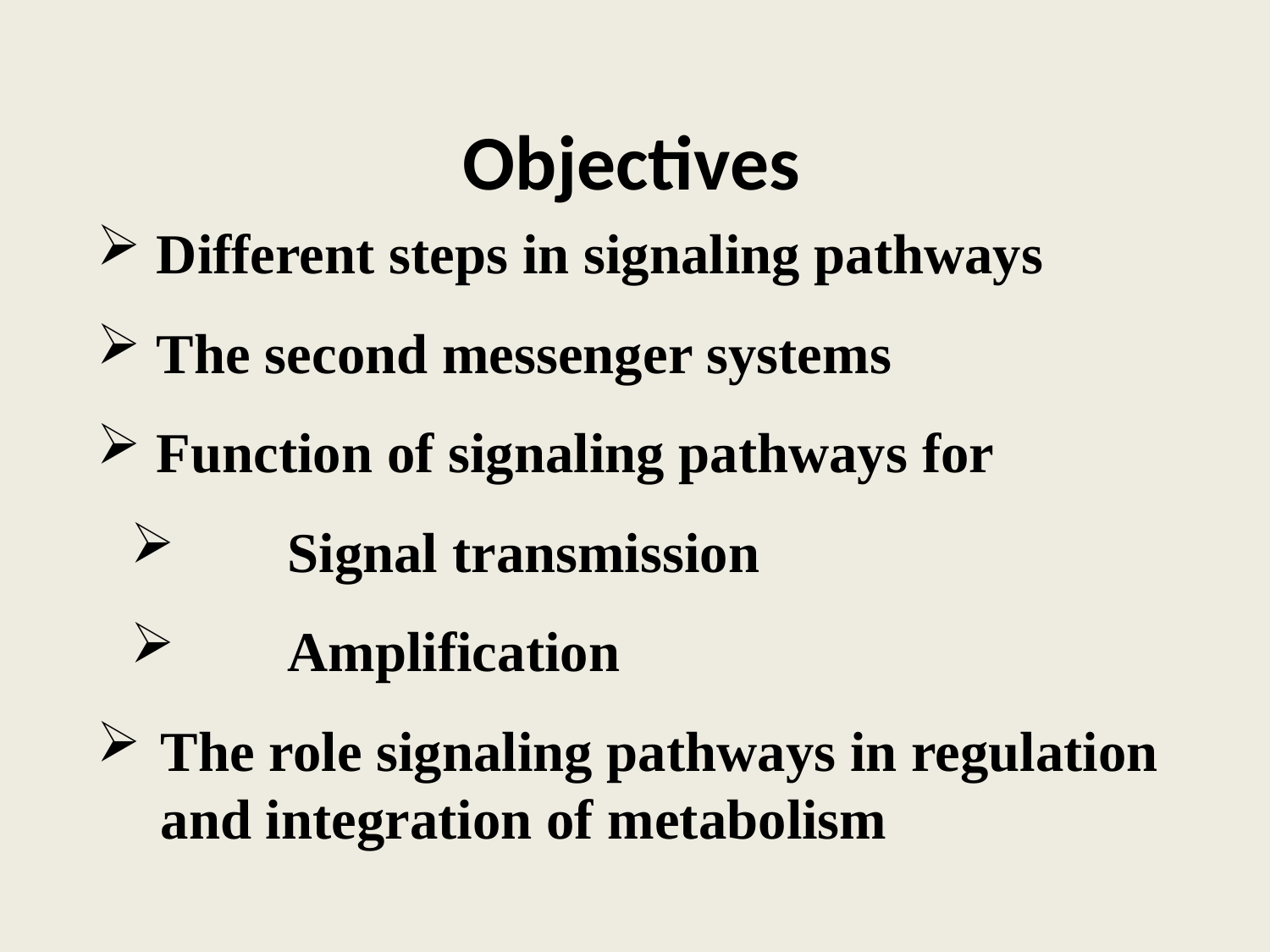

Objectives
 Different steps in signaling pathways
 The second messenger systems
 Function of signaling pathways for
	Signal transmission
	Amplification
The role signaling pathways in regulation and integration of metabolism